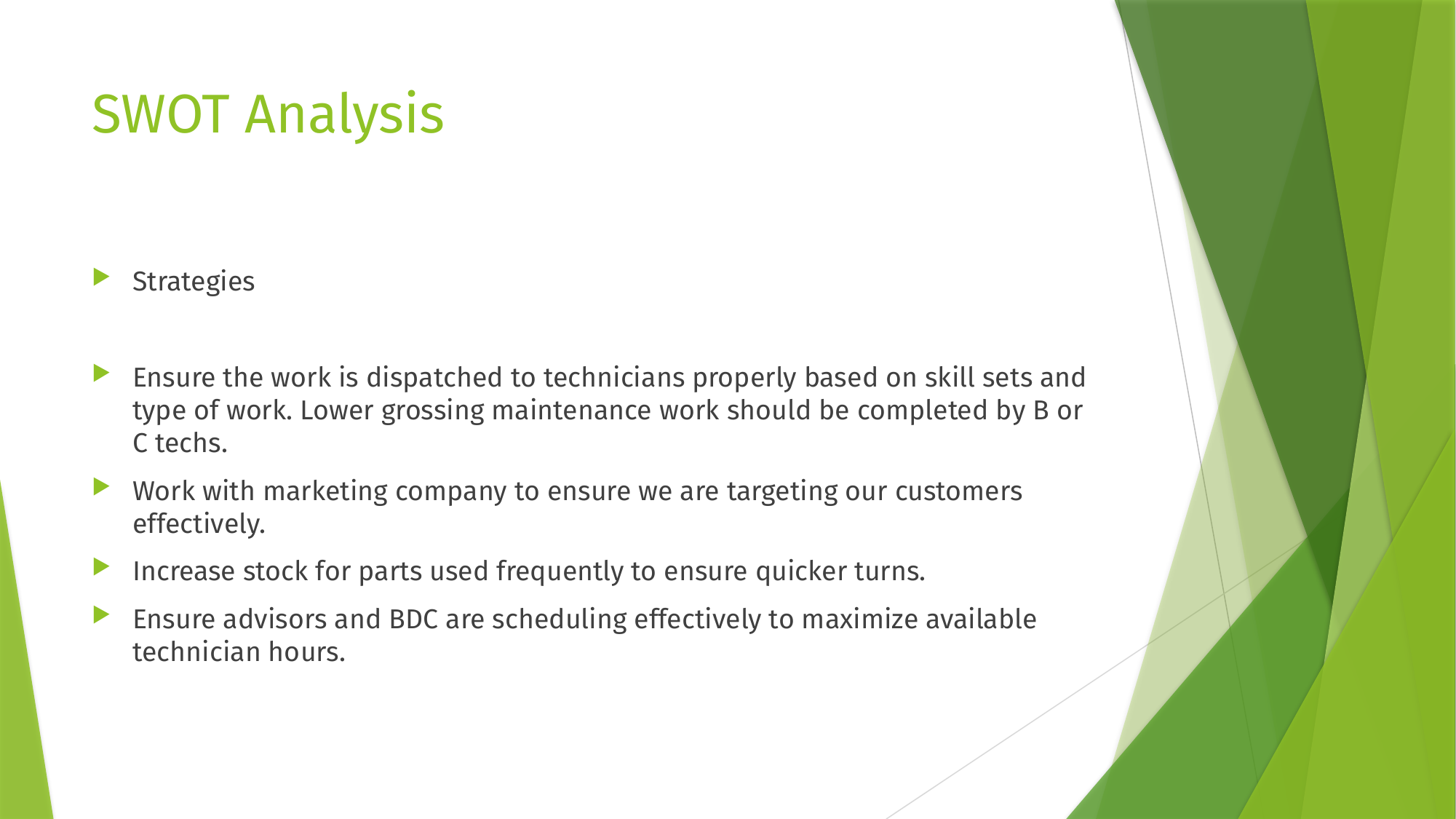

# SWOT Analysis
Strategies

Ensure the work is dispatched to technicians properly based on skill sets and type of work. Lower grossing maintenance work should be completed by B or C techs.
Work with marketing company to ensure we are targeting our customers effectively.
Increase stock for parts used frequently to ensure quicker turns.
Ensure advisors and BDC are scheduling effectively to maximize available technician hours.